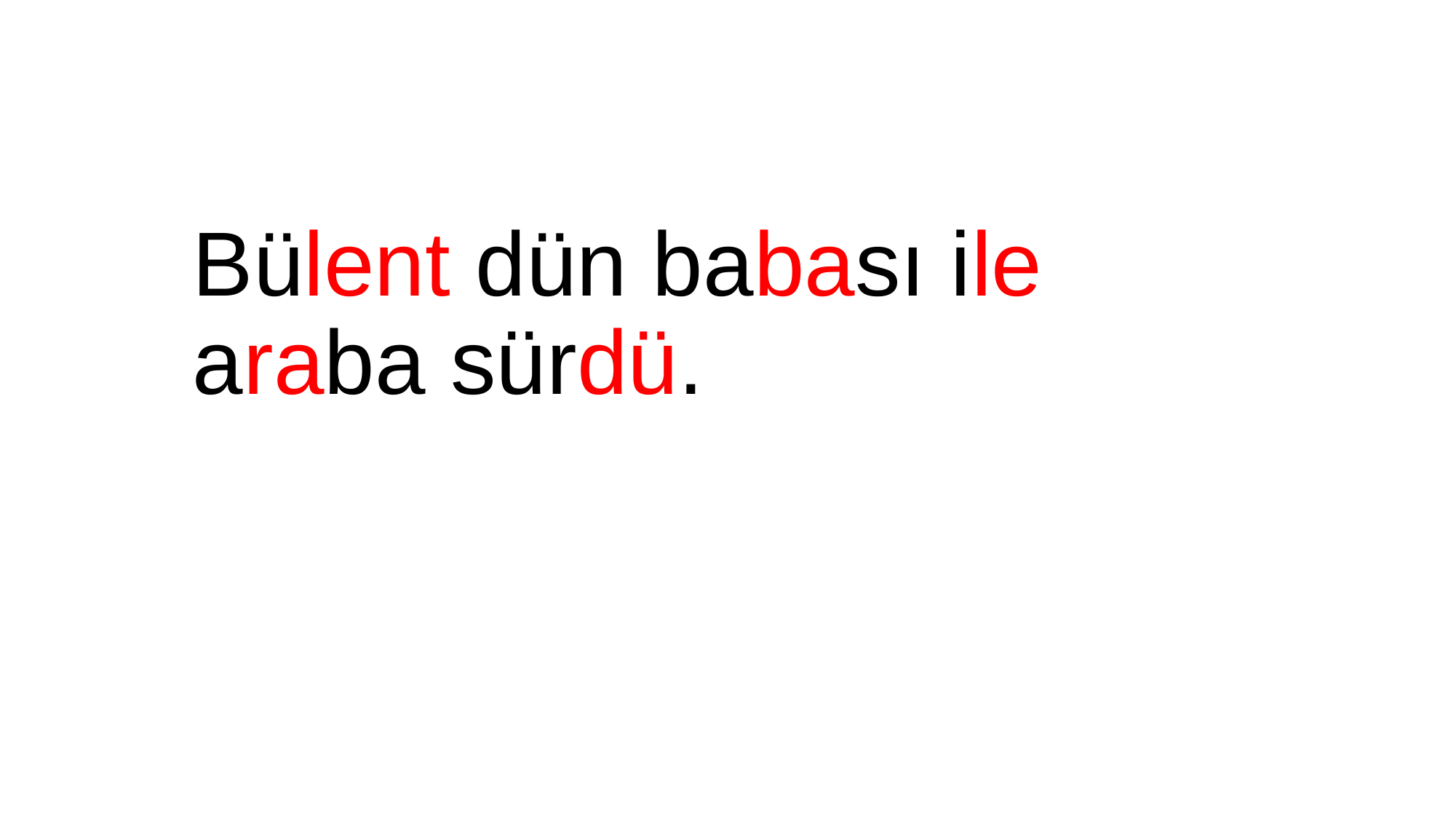

# Bülent dün babası ile araba sürdü.